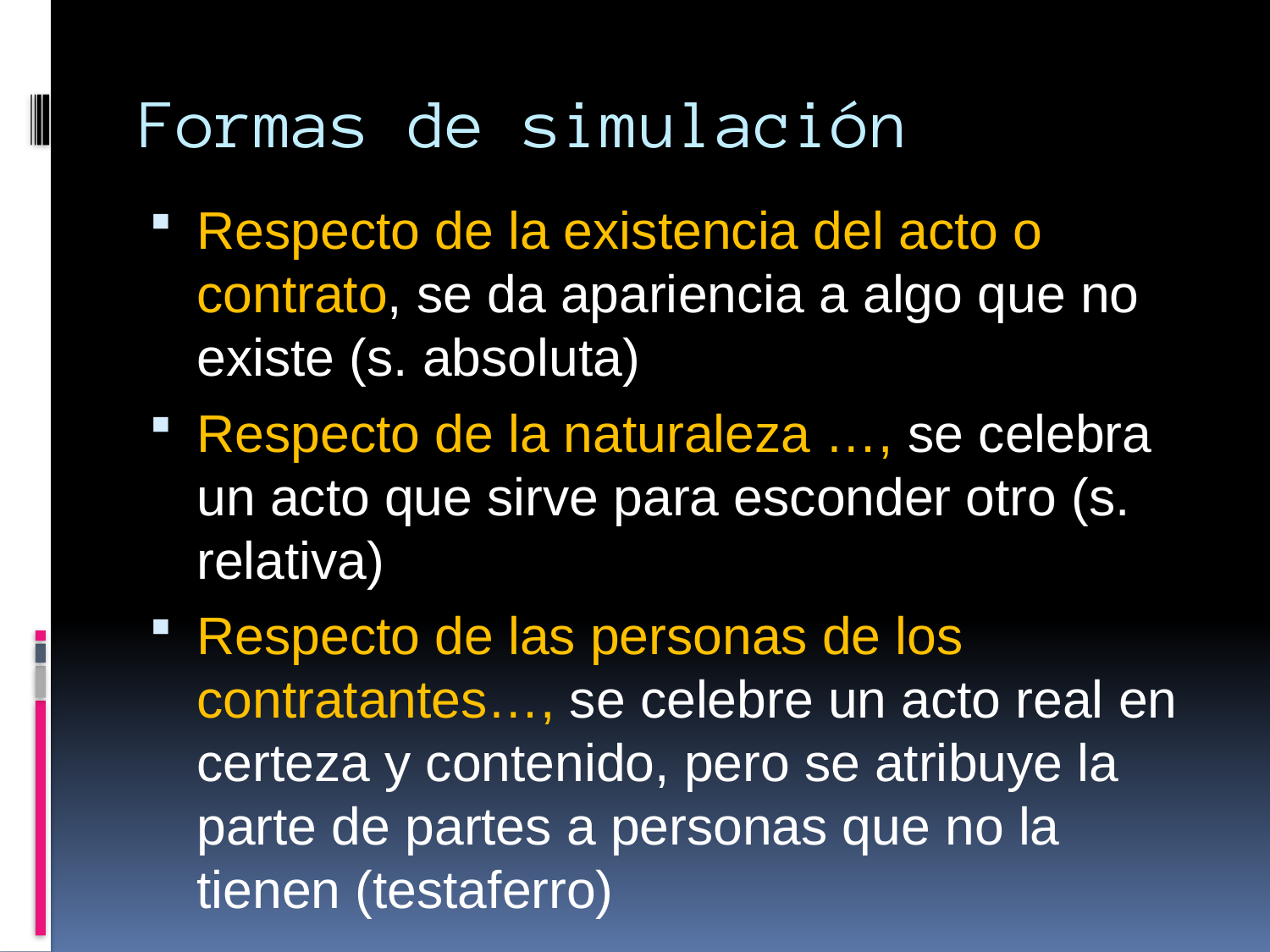

# Formas de simulación
Respecto de la existencia del acto o contrato, se da apariencia a algo que no existe (s. absoluta)
Respecto de la naturaleza …, se celebra un acto que sirve para esconder otro (s. relativa)
Respecto de las personas de los contratantes…, se celebre un acto real en certeza y contenido, pero se atribuye la parte de partes a personas que no la tienen (testaferro)